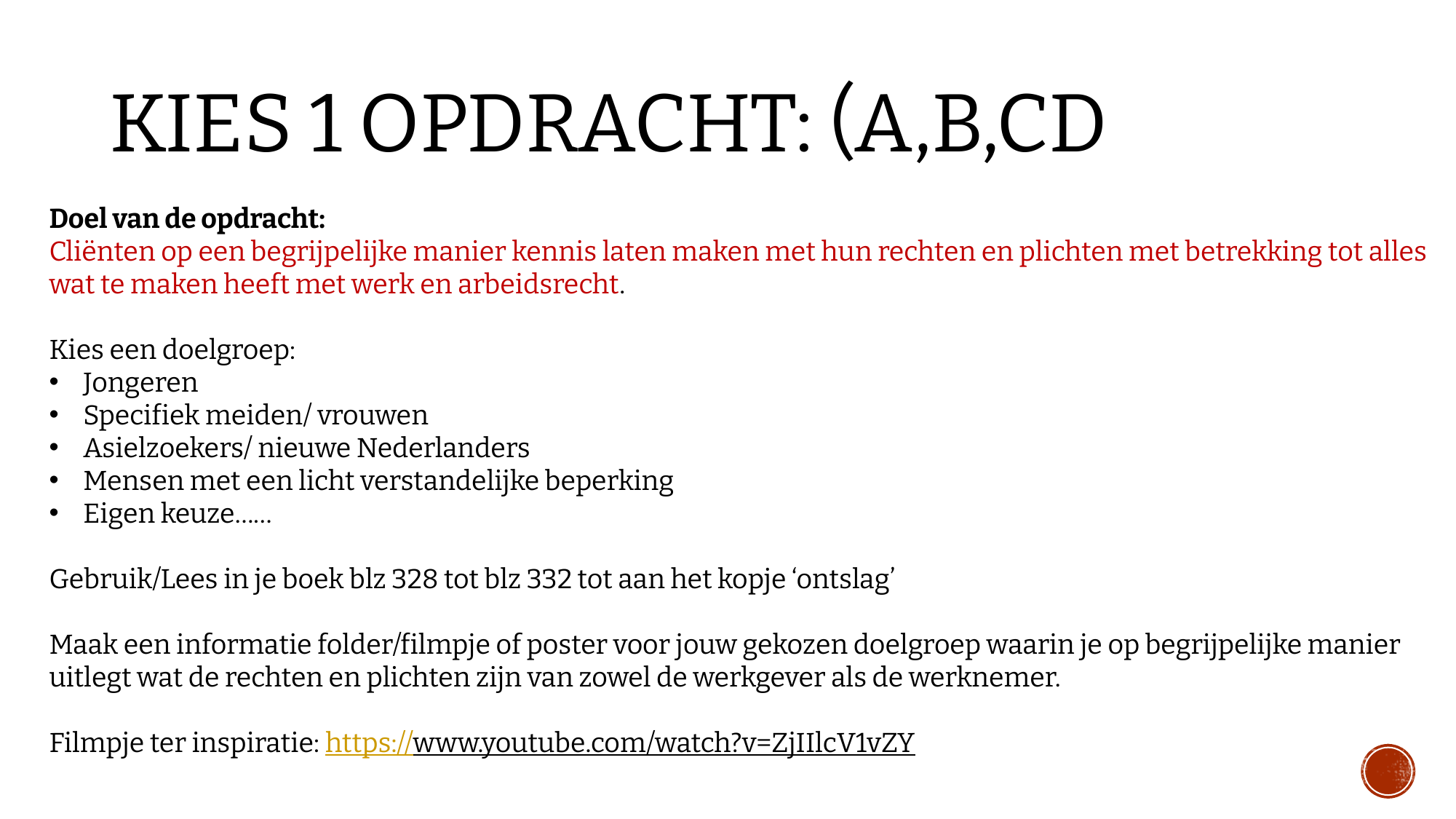

# kies 1 opdracht: (a,b,CD
Doel van de opdracht:
Cliënten op een begrijpelijke manier kennis laten maken met hun rechten en plichten met betrekking tot alles wat te maken heeft met werk en arbeidsrecht.

Kies een doelgroep:
Jongeren
Specifiek meiden/ vrouwen
Asielzoekers/ nieuwe Nederlanders
Mensen met een licht verstandelijke beperking
Eigen keuze……

Gebruik/Lees in je boek blz 328 tot blz 332 tot aan het kopje ‘ontslag’

Maak een informatie folder/filmpje of poster voor jouw gekozen doelgroep waarin je op begrijpelijke manier uitlegt wat de rechten en plichten zijn van zowel de werkgever als de werknemer.

Filmpje ter inspiratie: https://www.youtube.com/watch?v=ZjIIlcV1vZY